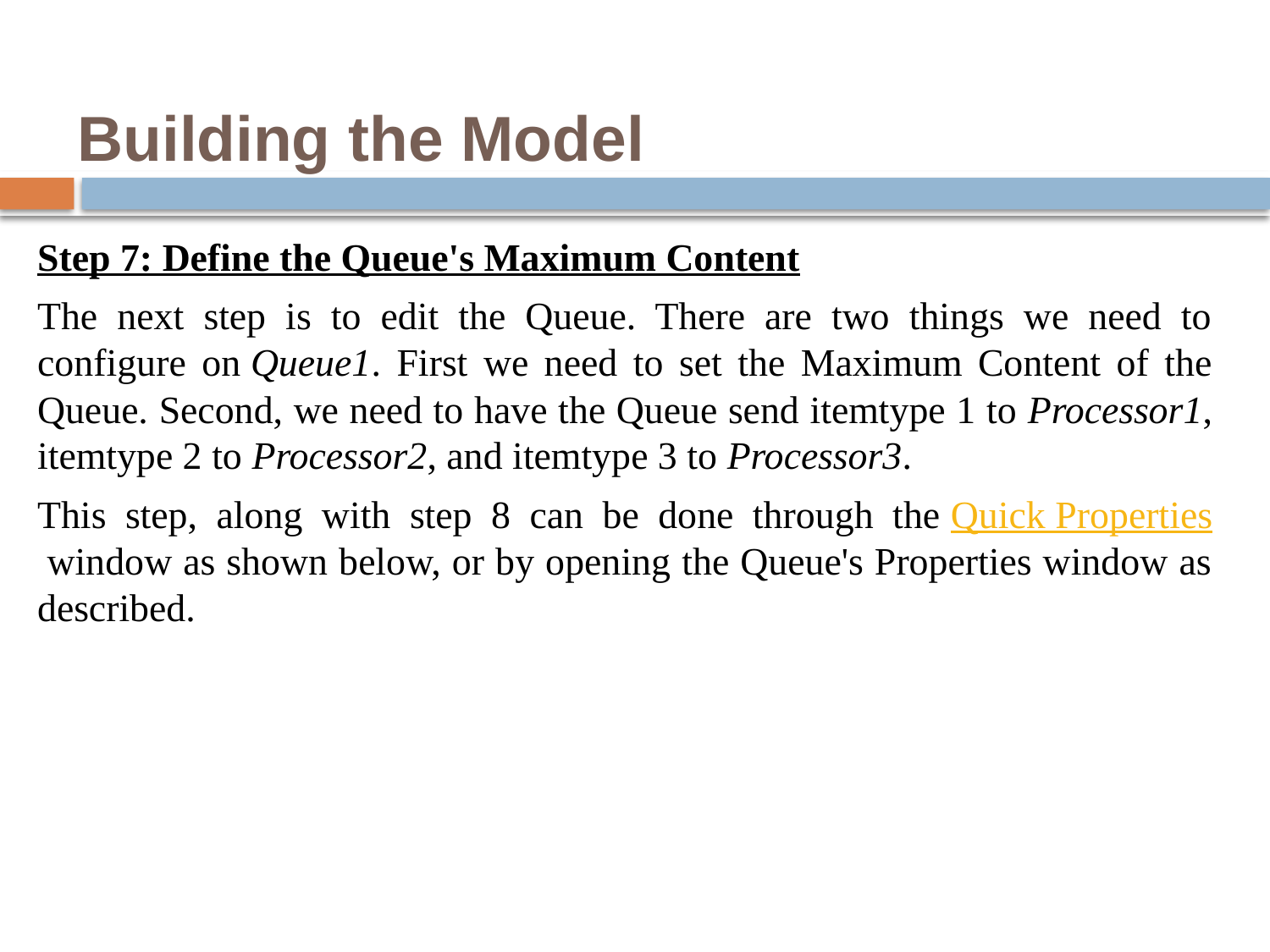

# Building the Model
Step 7: Define the Queue's Maximum Content
The next step is to edit the Queue. There are two things we need to configure on Queue1. First we need to set the Maximum Content of the Queue. Second, we need to have the Queue send itemtype 1 to Processor1, itemtype 2 to Processor2, and itemtype 3 to Processor3.
This step, along with step 8 can be done through the Quick Properties window as shown below, or by opening the Queue's Properties window as described.